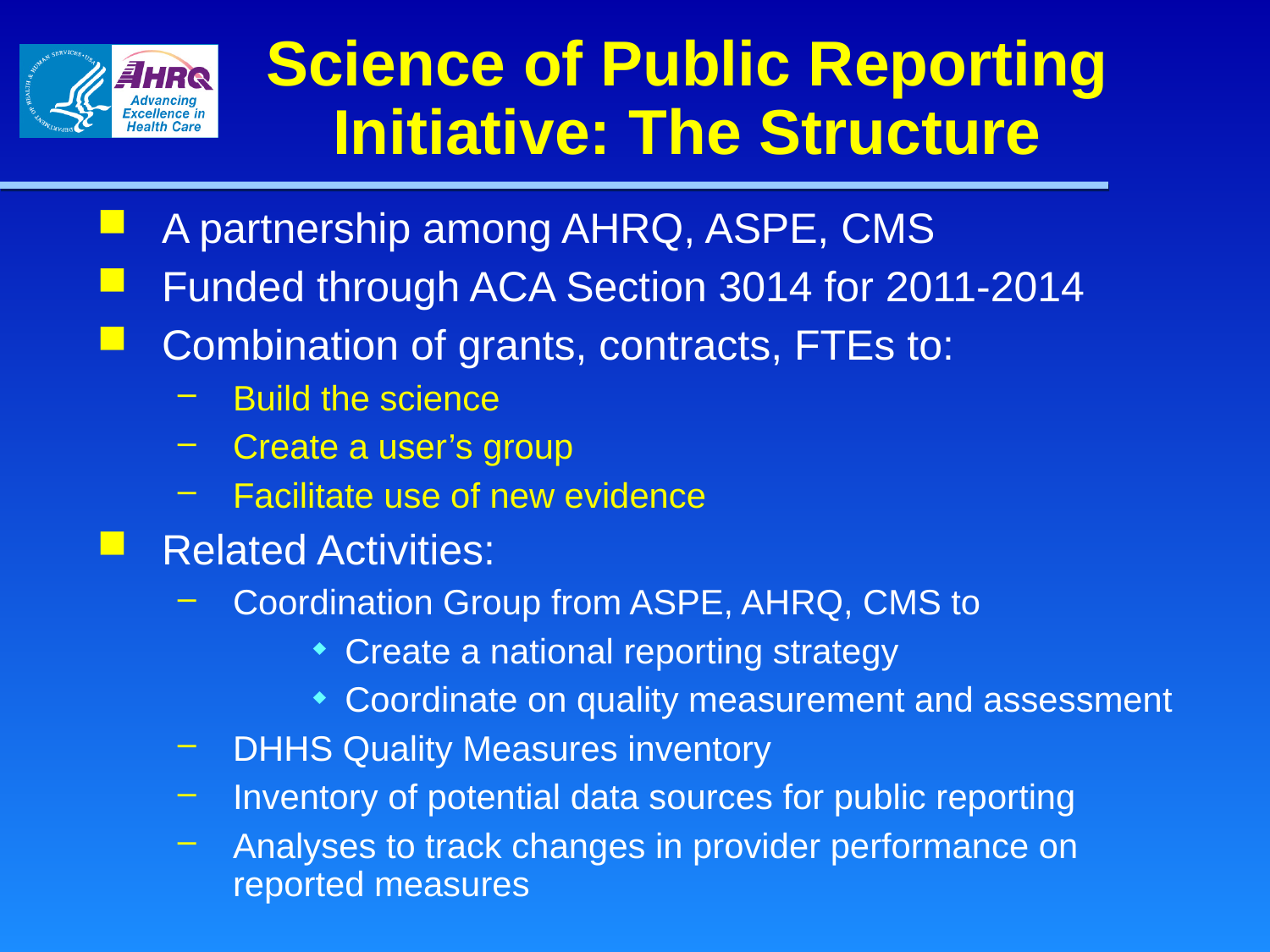

# Science of Public Reporting Initiative: The Structure
A partnership among AHRQ, ASPE, CMS
Funded through ACA Section 3014 for 2011-2014
Combination of grants, contracts, FTEs to:
Build the science
Create a user’s group
Facilitate use of new evidence
Related Activities:
Coordination Group from ASPE, AHRQ, CMS to
Create a national reporting strategy
Coordinate on quality measurement and assessment
DHHS Quality Measures inventory
Inventory of potential data sources for public reporting
Analyses to track changes in provider performance on reported measures